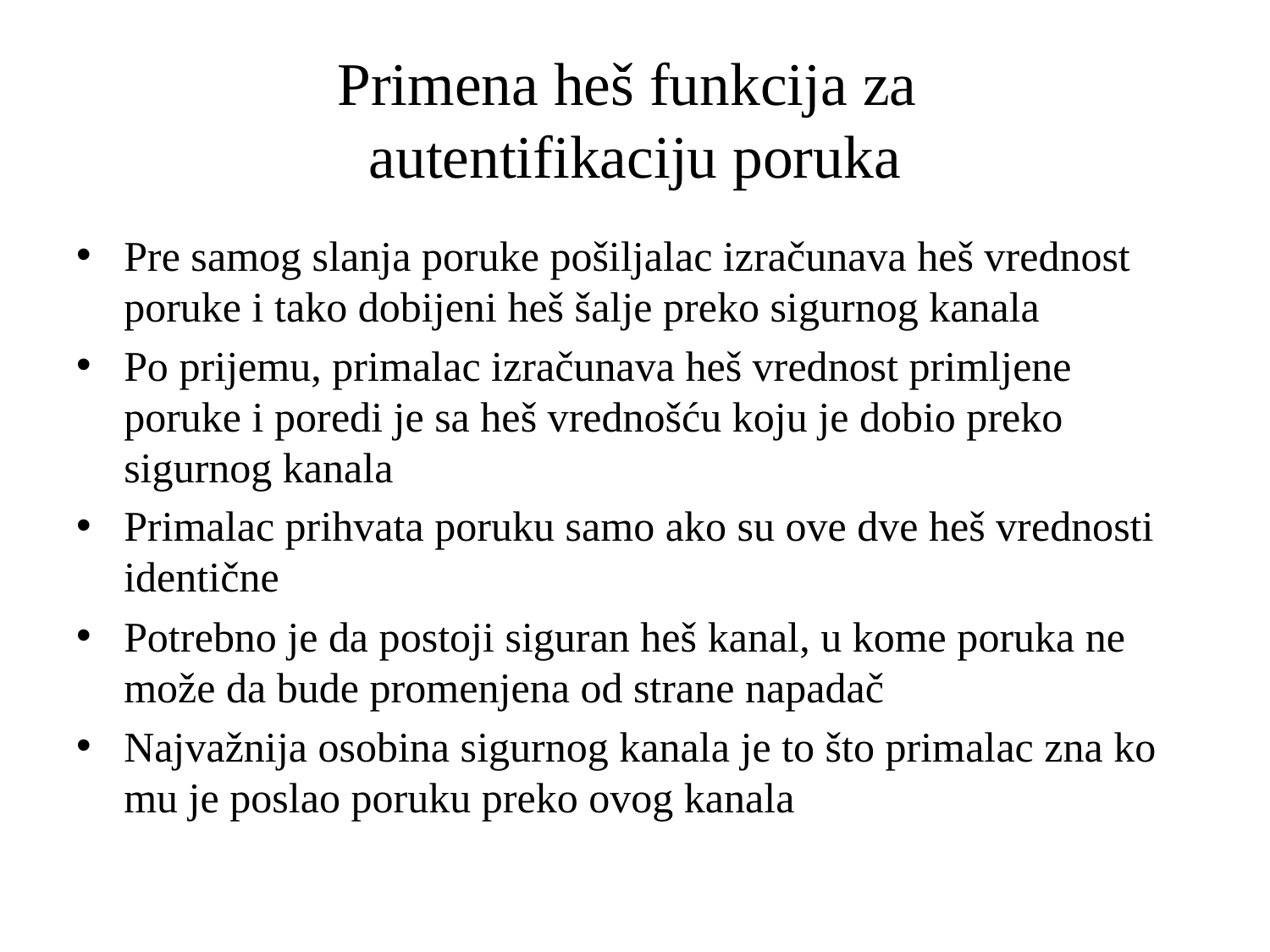

# Primena heš funkcija za autentifikaciju poruka
Pre samog slanja poruke pošiljalac izračunava heš vrednost poruke i tako dobijeni heš šalje preko sigurnog kanala
Po prijemu, primalac izračunava heš vrednost primljene poruke i poredi je sa heš vrednošću koju je dobio preko sigurnog kanala
Primalac prihvata poruku samo ako su ove dve heš vrednosti identične
Potrebno je da postoji siguran heš kanal, u kome poruka ne može da bude promenjena od strane napadač
Najvažnija osobina sigurnog kanala je to što primalac zna ko mu je poslao poruku preko ovog kanala